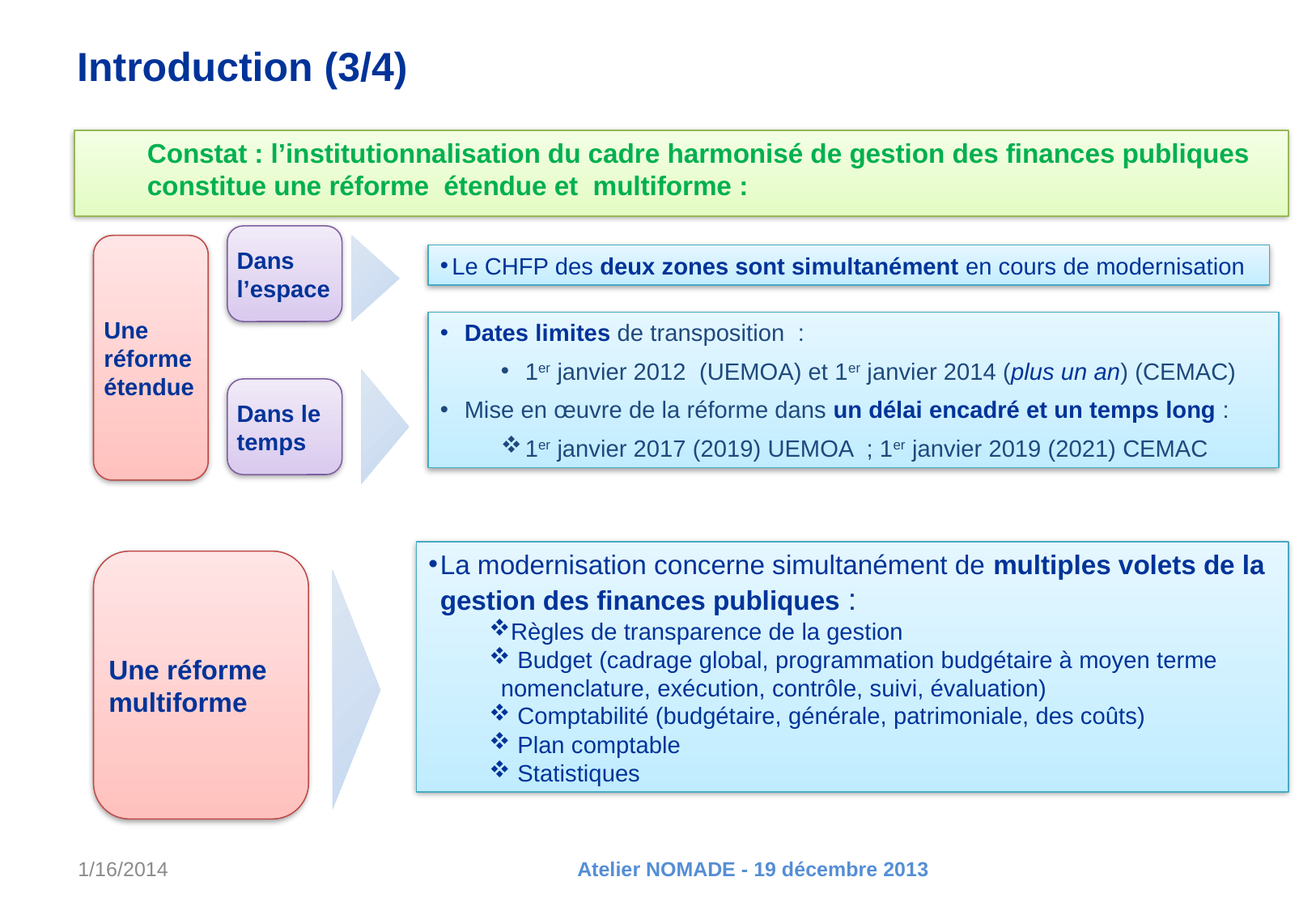

Introduction (3/4)
	Constat : l’institutionnalisation du cadre harmonisé de gestion des finances publiques constitue une réforme  étendue et  multiforme :

Dans l’espace
Une réforme étendue
Le CHFP des deux zones sont simultanément en cours de modernisation

Dates limites de transposition  :
1er janvier 2012  (UEMOA) et 1er janvier 2014 (plus un an) (CEMAC)
Mise en œuvre de la réforme dans un délai encadré et un temps long :
1er janvier 2017 (2019) UEMOA  ; 1er janvier 2019 (2021) CEMAC
Dans le temps

La modernisation concerne simultanément de multiples volets de la gestion des finances publiques :
Règles de transparence de la gestion
 Budget (cadrage global, programmation budgétaire à moyen terme nomenclature, exécution, contrôle, suivi, évaluation)
 Comptabilité (budgétaire, générale, patrimoniale, des coûts)
 Plan comptable
 Statistiques
Une réforme multiforme

Atelier NOMADE - 19 décembre 2013
1/16/2014
4